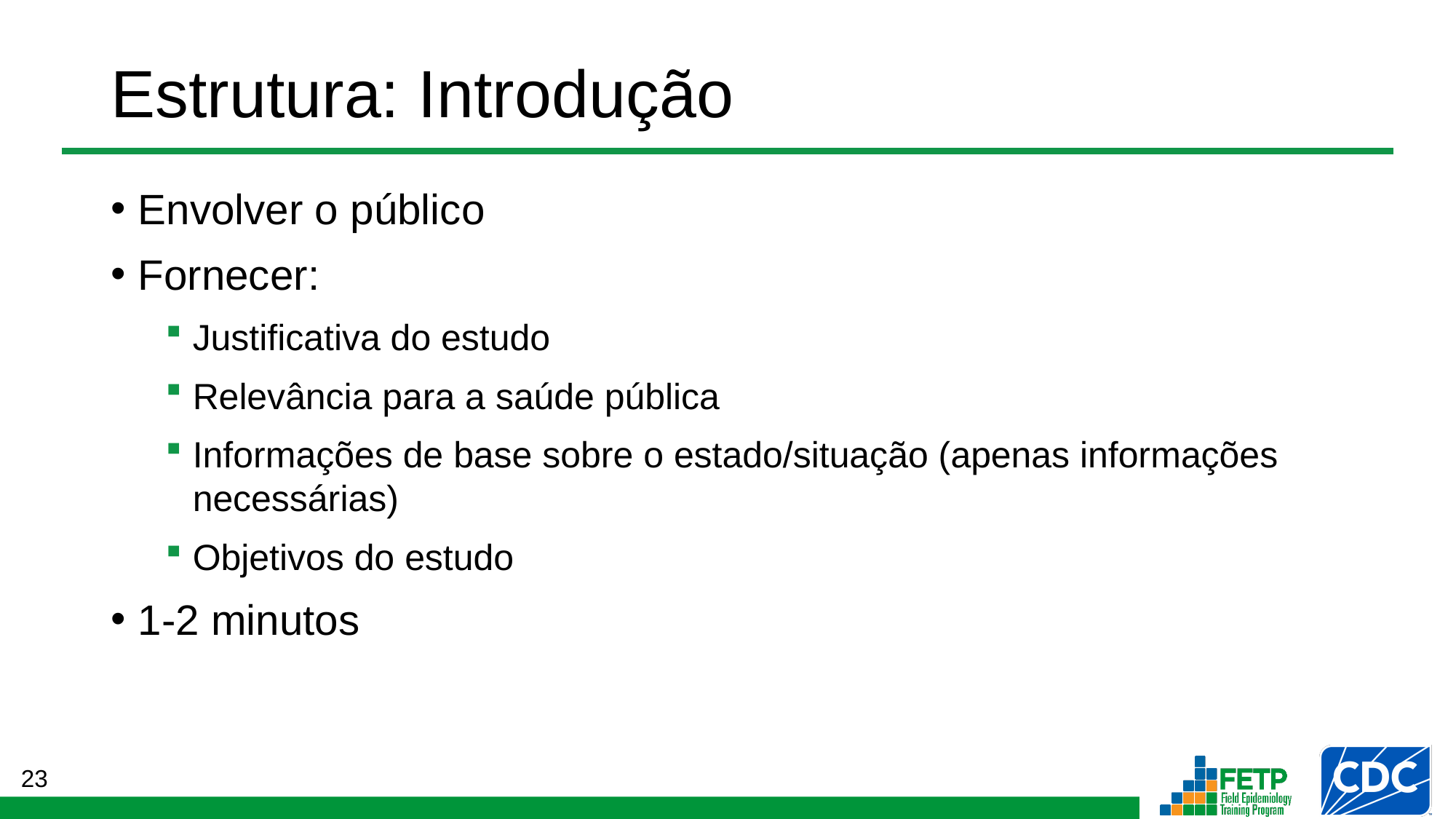

# Estrutura: Introdução
Envolver o público
Fornecer:
Justificativa do estudo
Relevância para a saúde pública
Informações de base sobre o estado/situação (apenas informações necessárias)
Objetivos do estudo
1-2 minutos